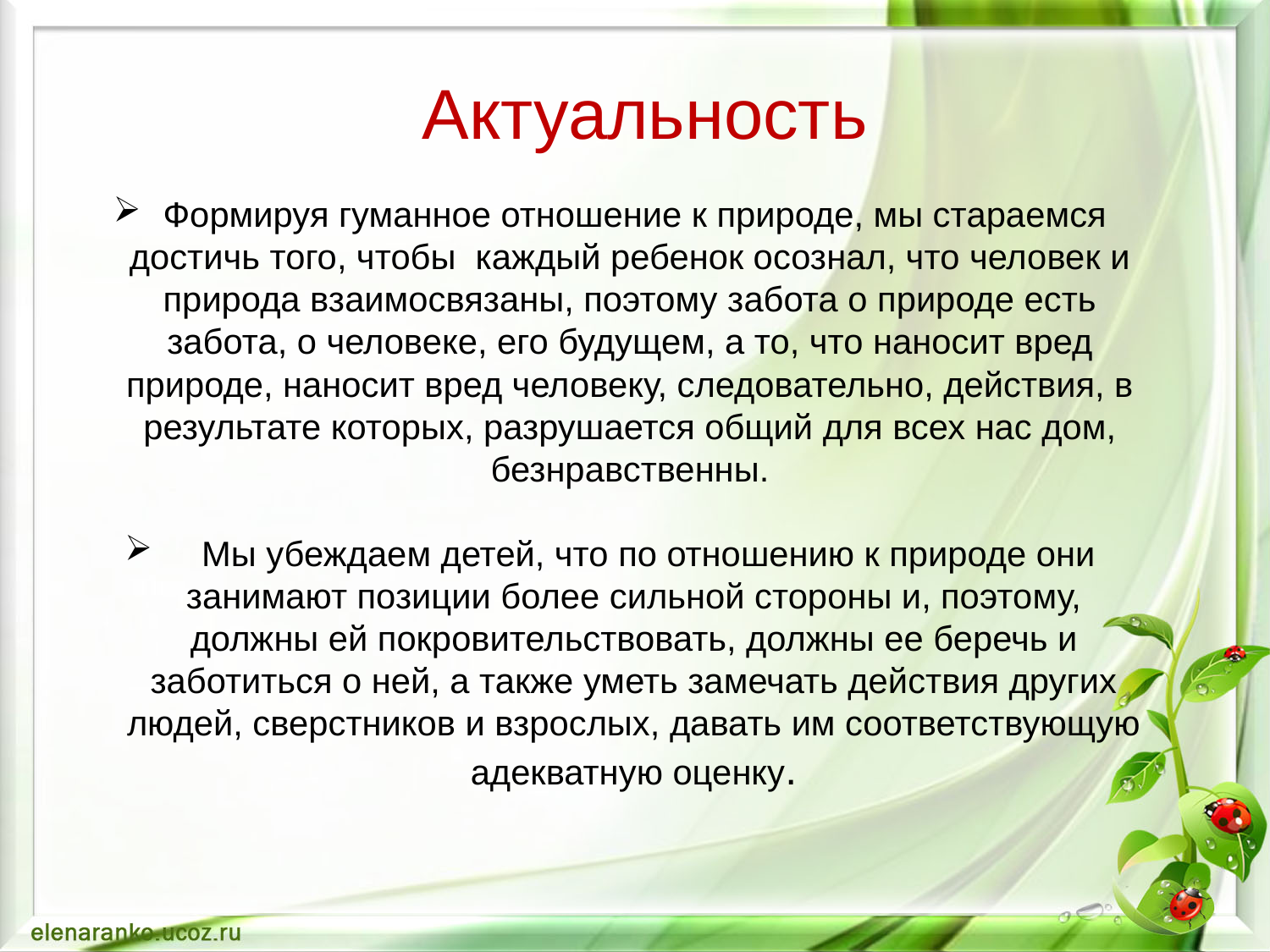

Актуальность
 Формируя гуманное отношение к природе, мы стараемся достичь того, чтобы  каждый ребенок осознал, что человек и природа взаимосвязаны, поэтому забота о природе есть забота, о человеке, его будущем, а то, что наносит вред природе, наносит вред человеку, следовательно, действия, в результате которых, разрушается общий для всех нас дом, безнравственны.

   Мы убеждаем детей, что по отношению к природе они занимают позиции более сильной стороны и, поэтому, должны ей покровительствовать, должны ее беречь и заботиться о ней, а также уметь замечать действия других людей, сверстников и взрослых, давать им соответствующую адекватную оценку.